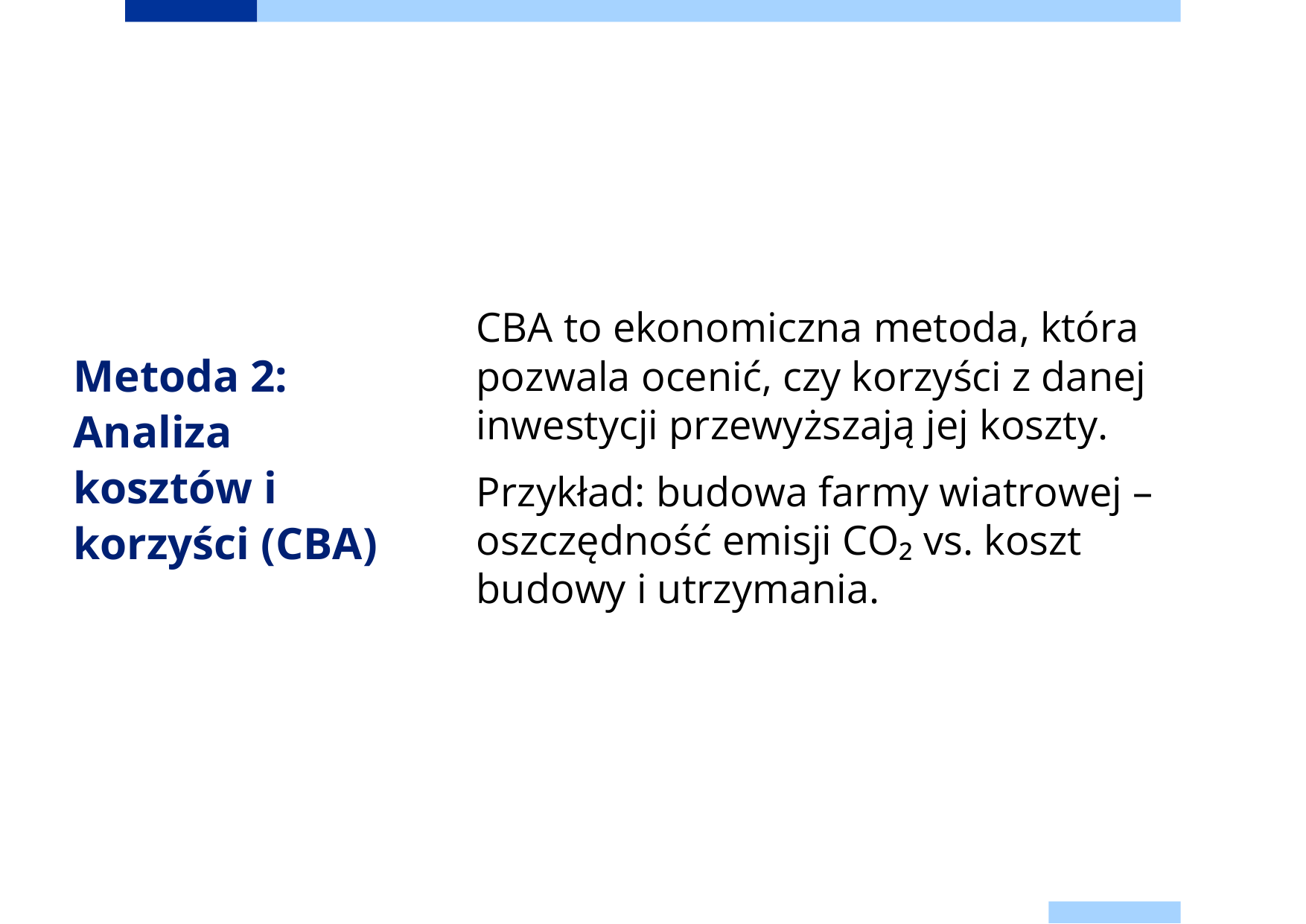

CBA to ekonomiczna metoda, która pozwala ocenić, czy korzyści z danej inwestycji przewyższają jej koszty.
Przykład: budowa farmy wiatrowej – oszczędność emisji CO₂ vs. koszt budowy i utrzymania.
# Metoda 2: Analiza kosztów i korzyści (CBA)